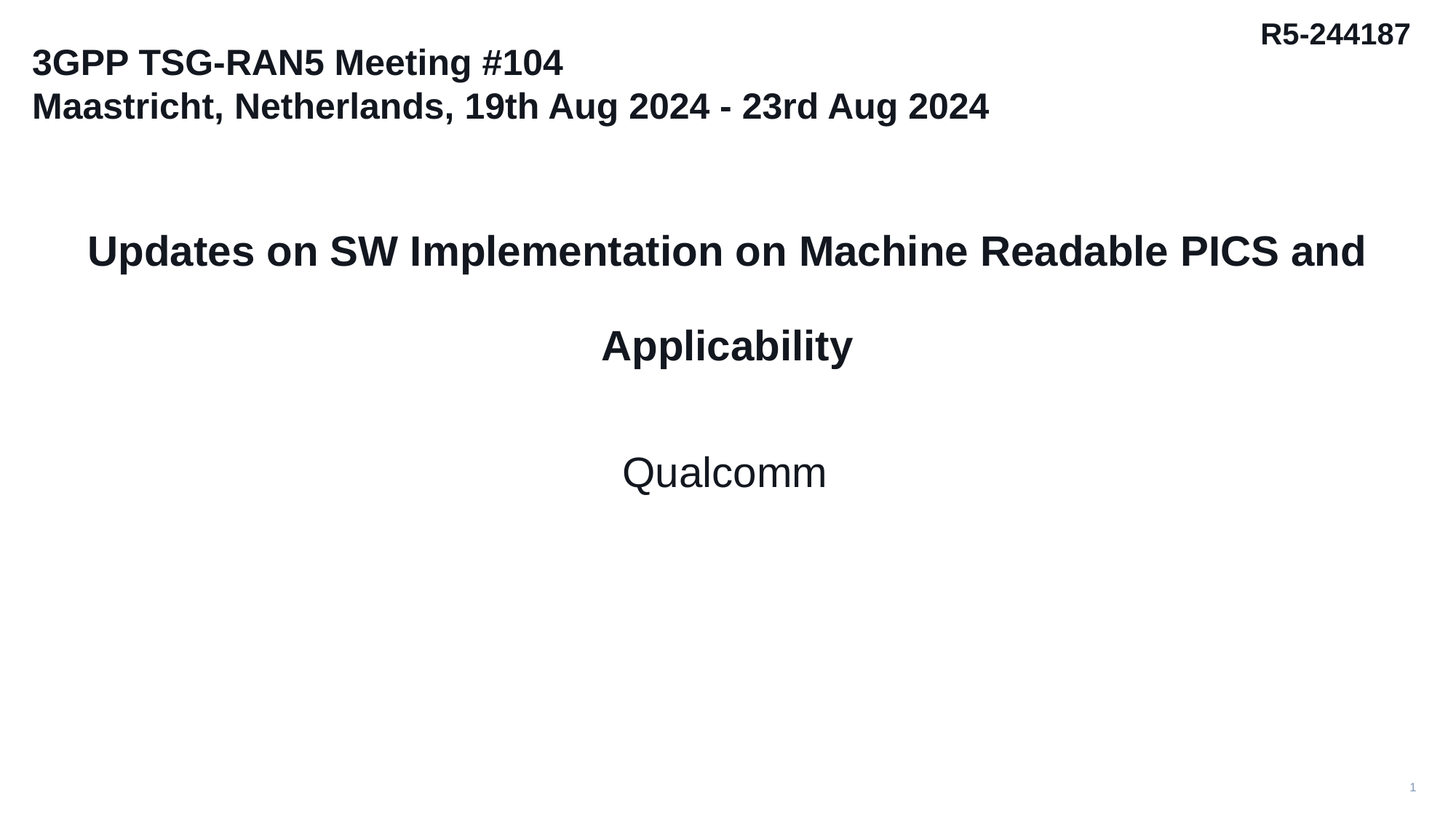

3GPP TSG-RAN5 Meeting #104
Maastricht, Netherlands, 19th Aug 2024 - 23rd Aug 2024
R5-244187
# Updates on SW Implementation on Machine Readable PICS and Applicability​
Qualcomm